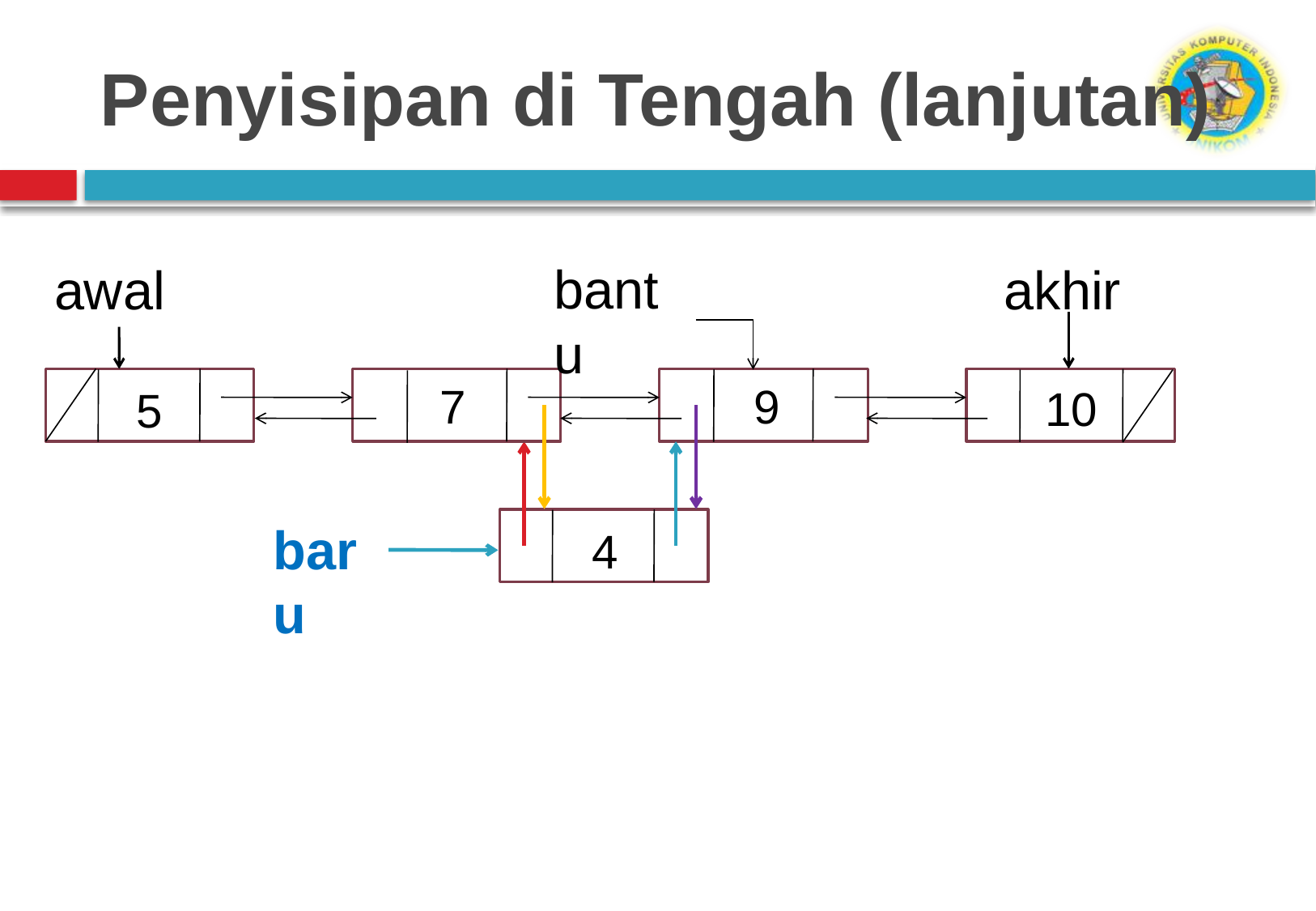

# Penyisipan di Tengah (lanjutan)
bantu
awal
akhir

5

7
9
10
baru

4